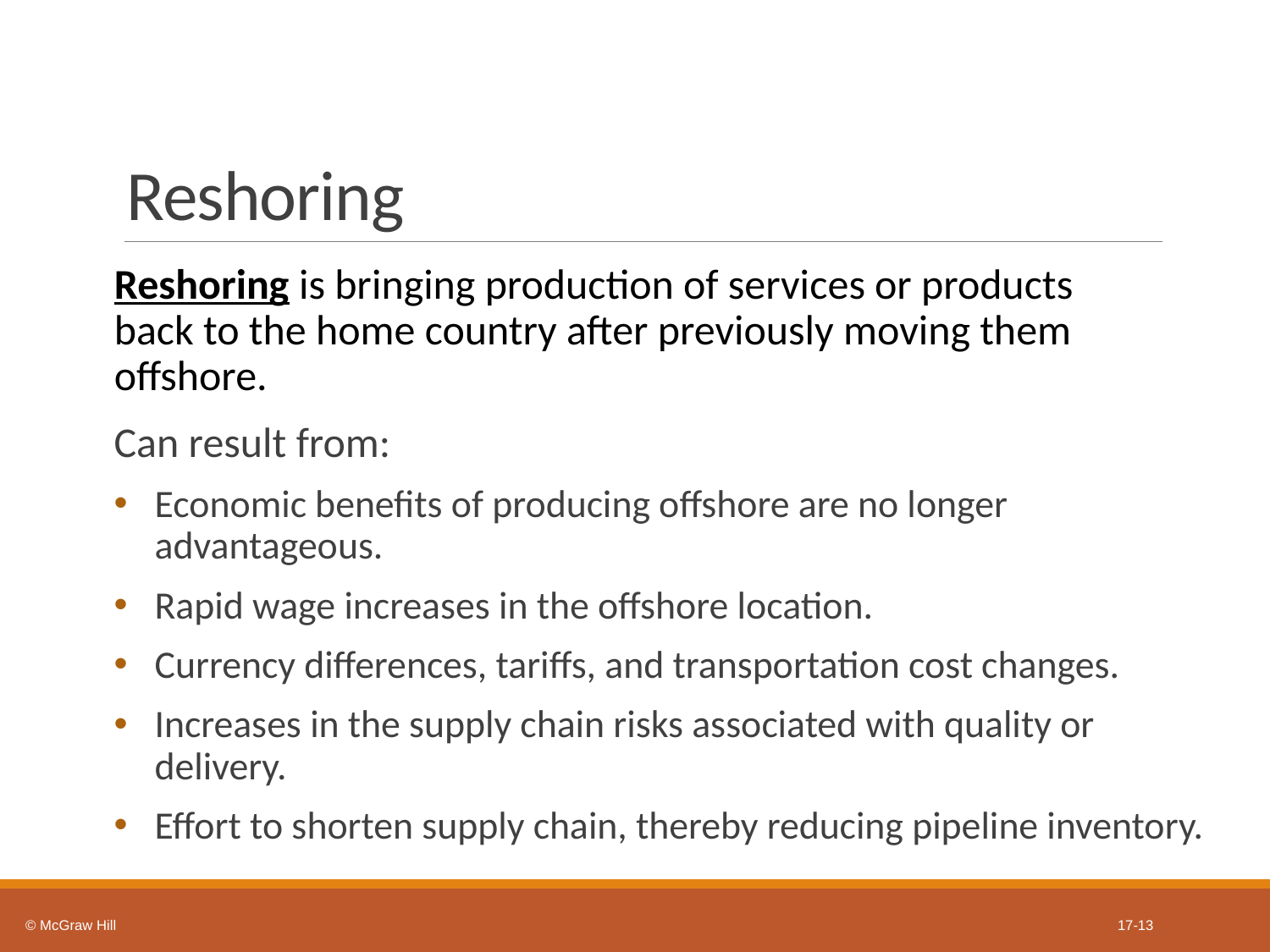

# Reshoring
Reshoring is bringing production of services or products back to the home country after previously moving them offshore.
Can result from:
Economic benefits of producing offshore are no longer advantageous.
Rapid wage increases in the offshore location.
Currency differences, tariffs, and transportation cost changes.
Increases in the supply chain risks associated with quality or delivery.
Effort to shorten supply chain, thereby reducing pipeline inventory.